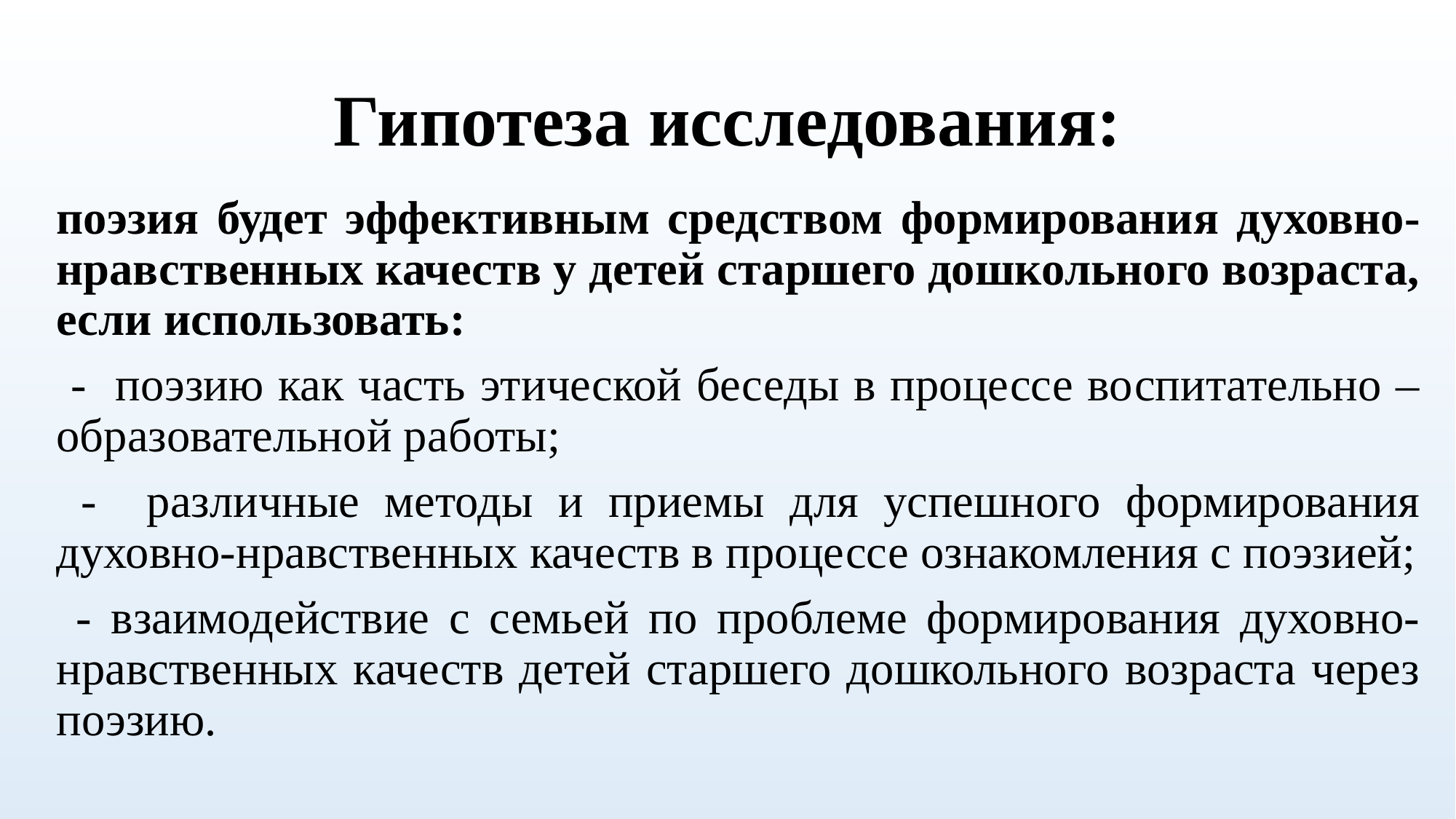

# Гипотеза исследования:
поэзия будет эффективным средством формирования духовно-нравственных качеств у детей старшего дошкольного возраста, если использовать:
 -  поэзию как часть этической беседы в процессе воспитательно – образовательной работы;
 -  различные методы и приемы для успешного формирования духовно-нравственных качеств в процессе ознакомления с поэзией;
 - взаимодействие с семьей по проблеме формирования духовно-нравственных качеств детей старшего дошкольного возраста через поэзию.